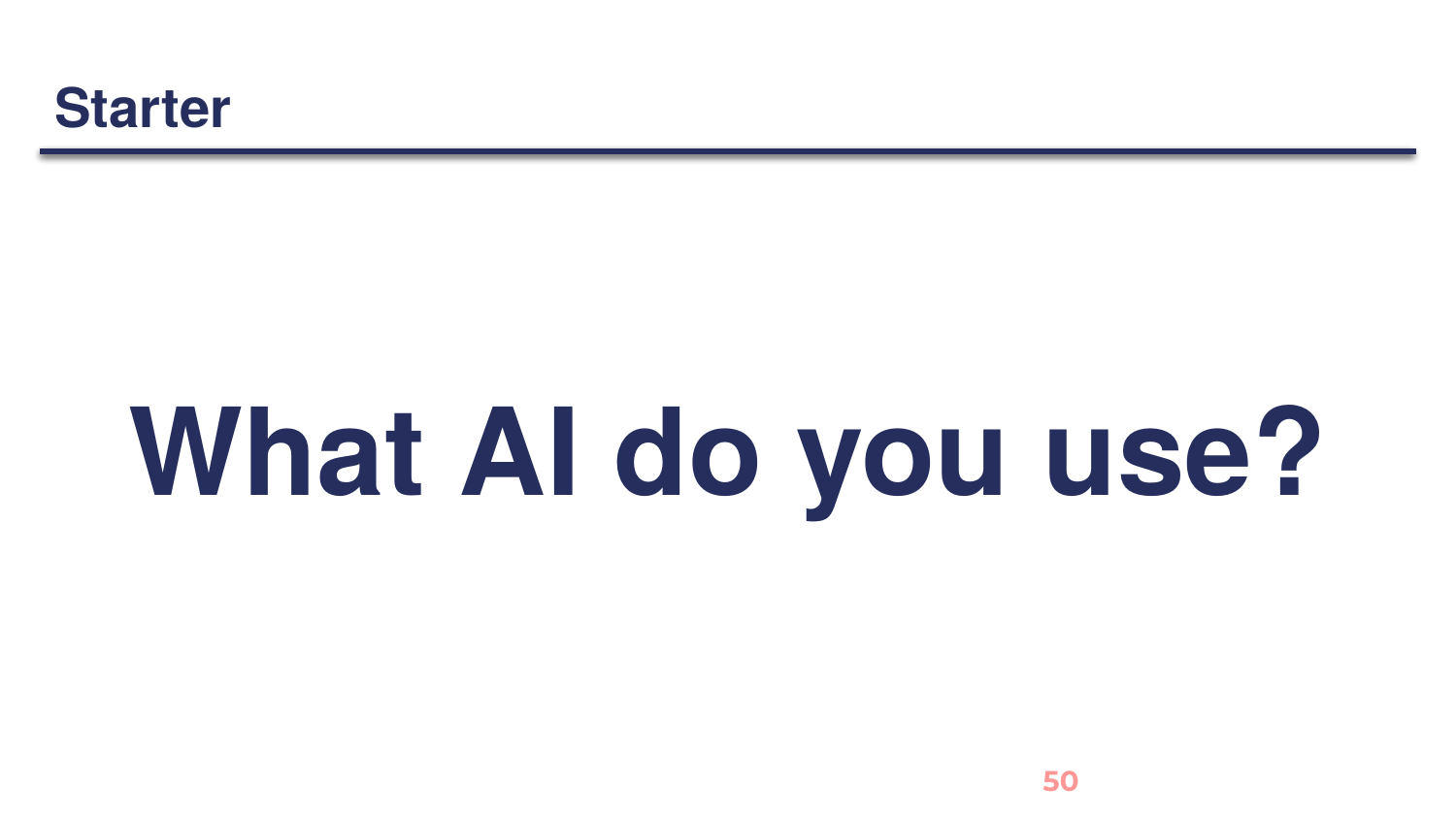

Starter
What AI do you use?
50